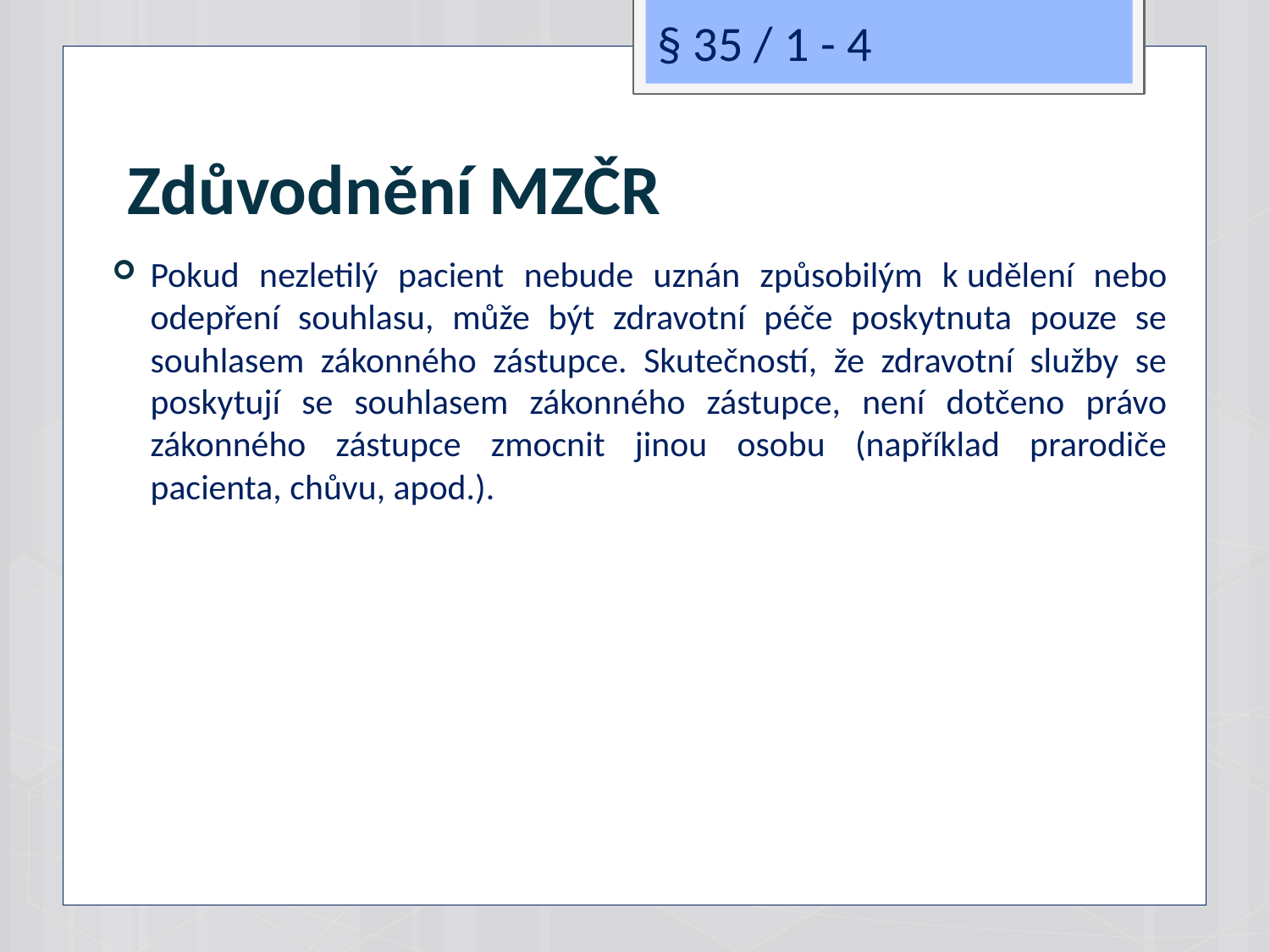

§ 35 / 1 - 4
# Zdůvodnění MZČR
Pokud nezletilý pacient nebude uznán způsobilým k udělení nebo odepření souhlasu, může být zdravotní péče poskytnuta pouze se souhlasem zákonného zástupce. Skutečností, že zdravotní služby se poskytují se souhlasem zákonného zástupce, není dotčeno právo zákonného zástupce zmocnit jinou osobu (například prarodiče pacienta, chůvu, apod.).